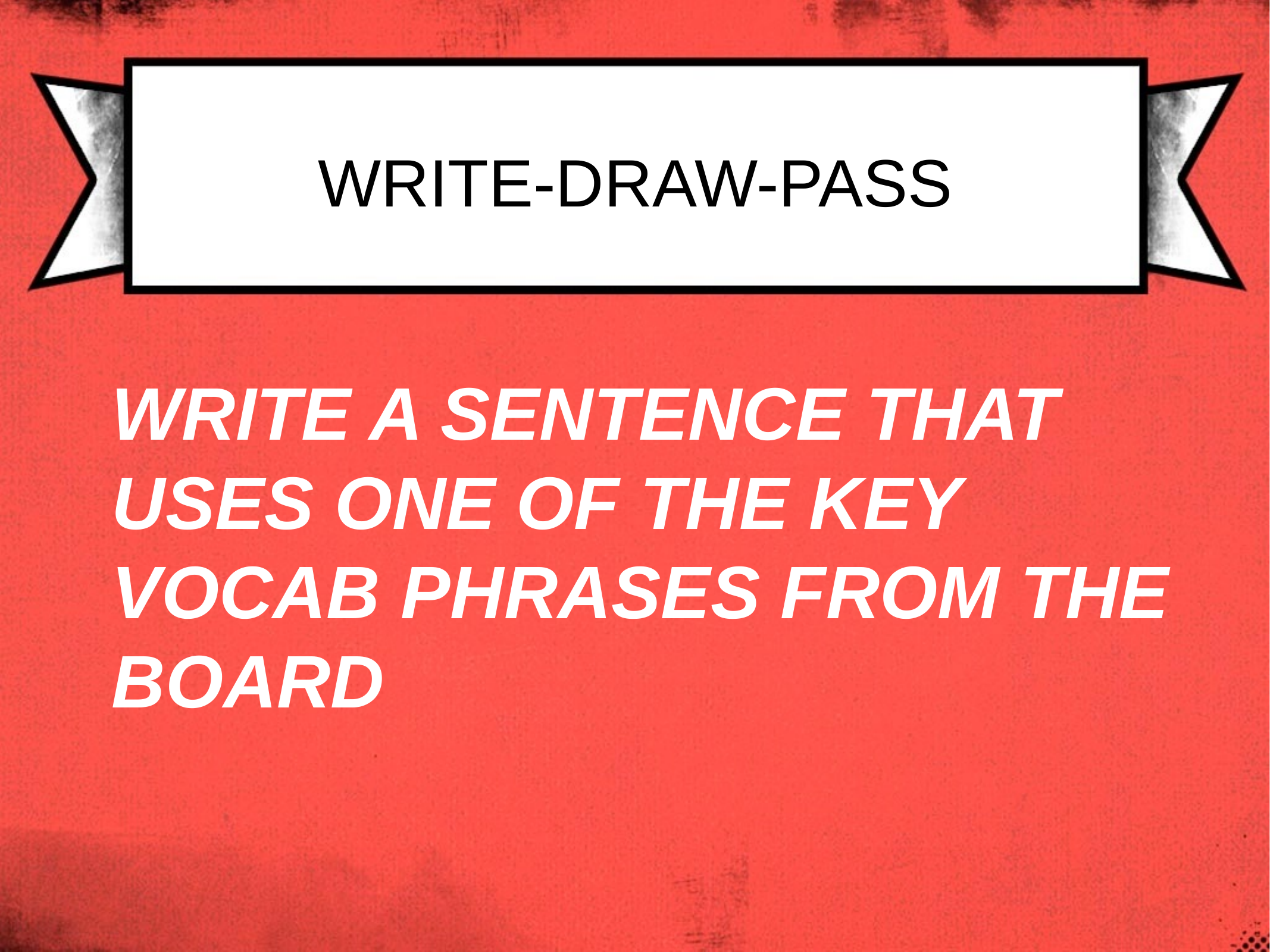

# Write-Draw-Pass
Write a sentence that uses one of the key vocab phrases from the board